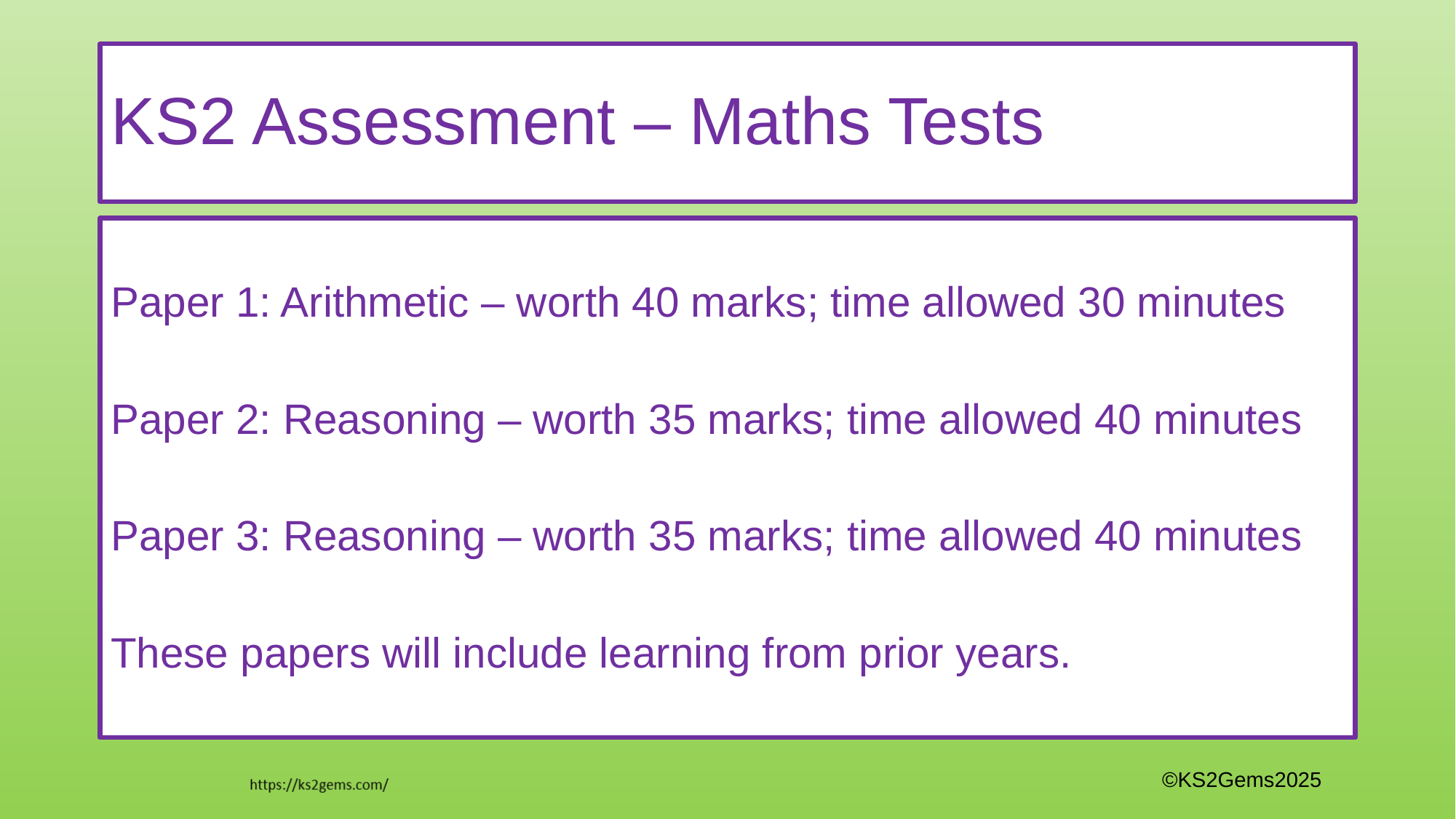

# KS2 Assessment – Maths Tests
Paper 1: Arithmetic – worth 40 marks; time allowed 30 minutes
Paper 2: Reasoning – worth 35 marks; time allowed 40 minutes
Paper 3: Reasoning – worth 35 marks; time allowed 40 minutes
These papers will include learning from prior years.